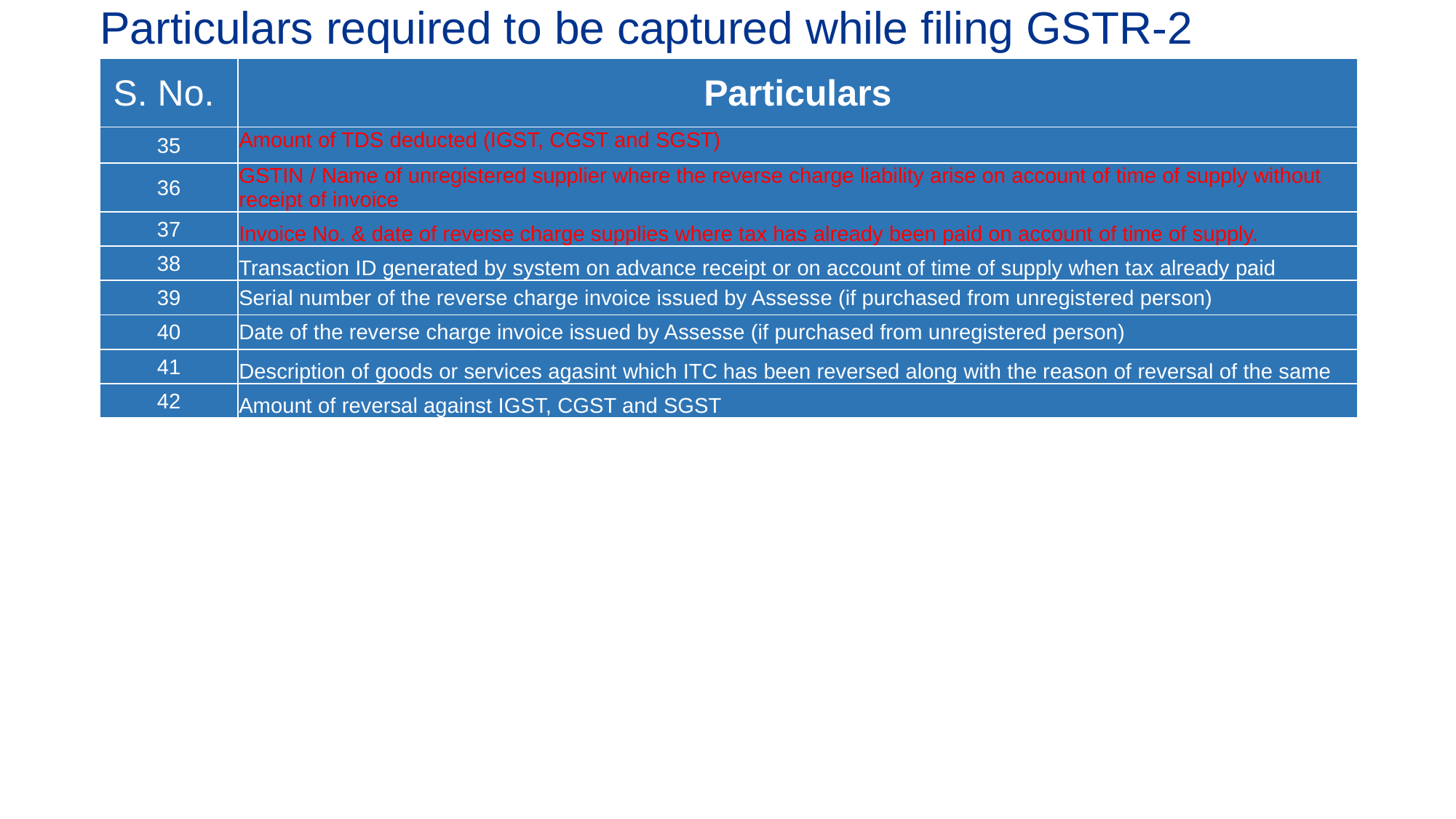

# Particulars required to be captured while filing GSTR-2
| S. No. | Particulars |
| --- | --- |
| 35 | Amount of TDS deducted (IGST, CGST and SGST) |
| 36 | GSTIN / Name of unregistered supplier where the reverse charge liability arise on account of time of supply without receipt of invoice |
| 37 | Invoice No. & date of reverse charge supplies where tax has already been paid on account of time of supply. |
| 38 | Transaction ID generated by system on advance receipt or on account of time of supply when tax already paid |
| 39 | Serial number of the reverse charge invoice issued by Assesse (if purchased from unregistered person) |
| 40 | Date of the reverse charge invoice issued by Assesse (if purchased from unregistered person) |
| 41 | Description of goods or services agasint which ITC has been reversed along with the reason of reversal of the same |
| 42 | Amount of reversal against IGST, CGST and SGST |